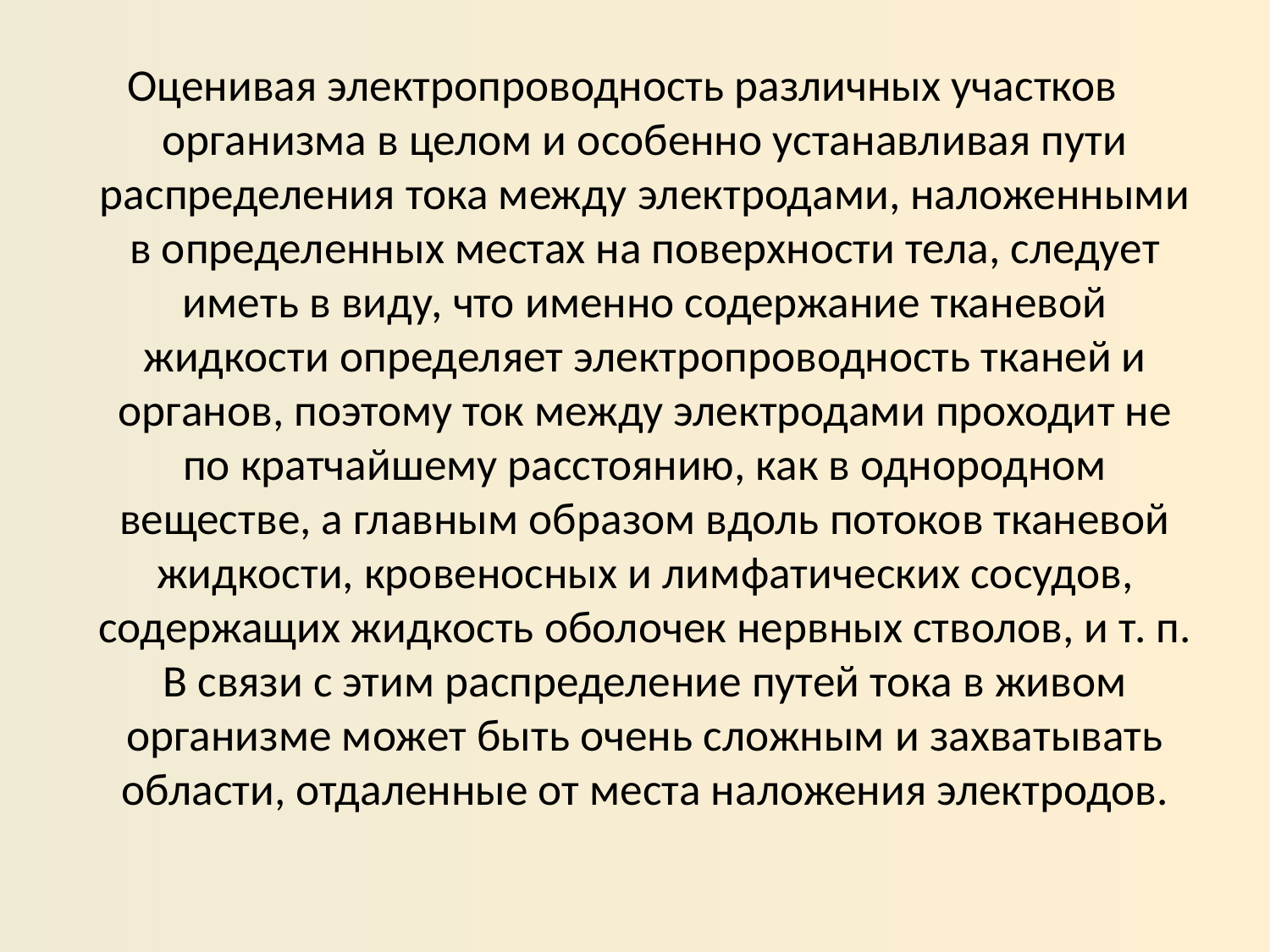

#
Оценивая электропроводность различных участков организма в целом и особенно устанавливая пути распределения тока между электродами, наложенными в определенных местах на поверхности тела, следует иметь в виду, что именно содержание тканевой жидкости определяет электропроводность тканей и органов, поэтому ток между электродами проходит не по кратчайшему расстоянию, как в однородном веществе, а главным образом вдоль потоков тканевой жидкости, кровеносных и лимфатических сосудов, содержащих жидкость оболочек нервных стволов, и т. п. В связи с этим распределение путей тока в живом организме может быть очень сложным и захватывать области, отдаленные от места наложения электродов.